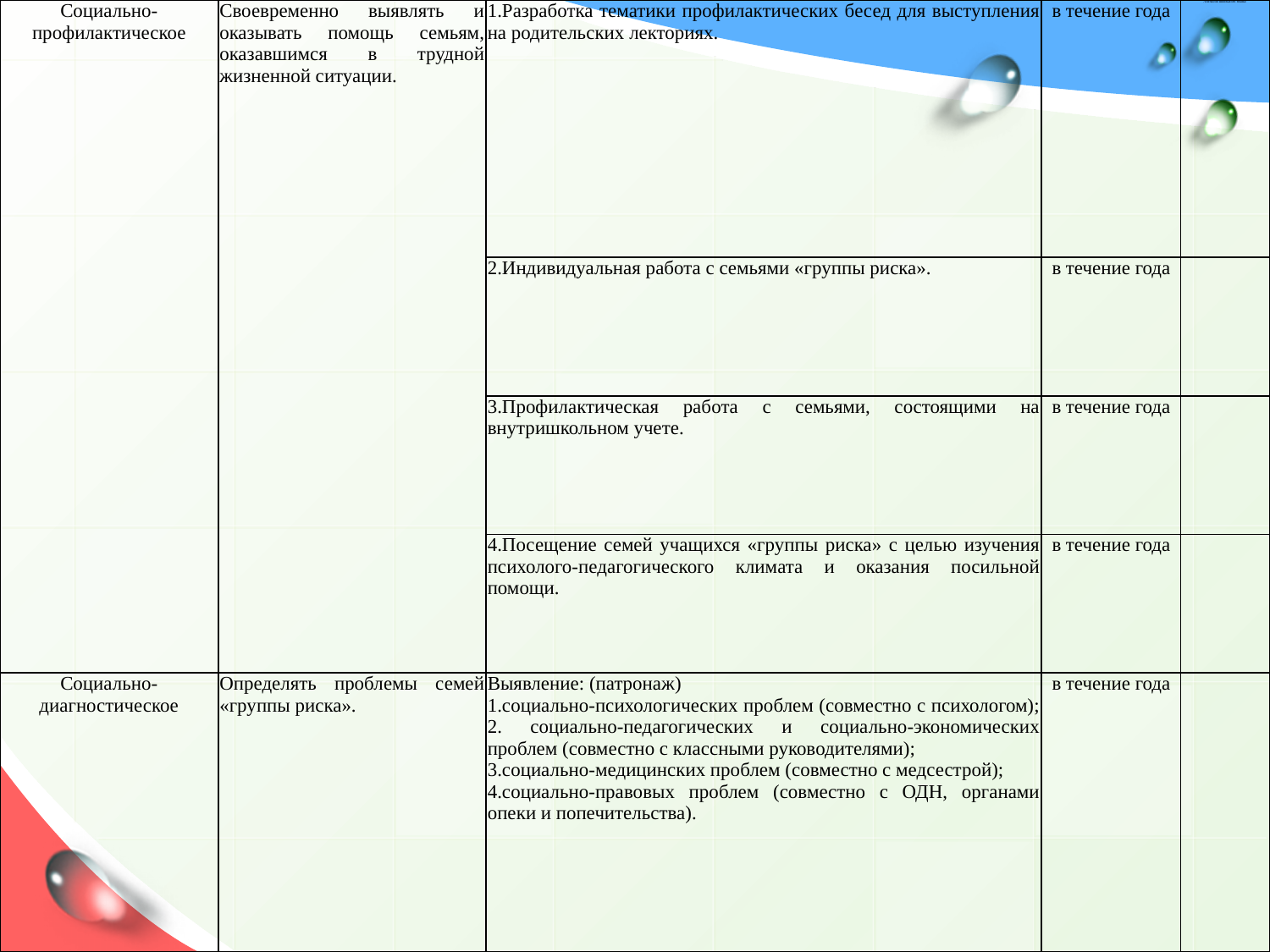

| Социально-профилактическое | Своевременно выявлять и оказывать помощь семьям, оказавшимся в трудной жизненной ситуации. | 1.Разработка тематики профилактических бесед для выступления на родительских лекториях. | в течение года | /согласно школьного плана/ |
| --- | --- | --- | --- | --- |
|  |  | 2.Индивидуальная работа с семьями «группы риска». | в течение года |  |
|  |  | 3.Профилактическая работа с семьями, состоящими на внутришкольном учете. | в течение года |  |
|  |  | 4.Посещение семей учащихся «группы риска» с целью изучения психолого-педагогического климата и оказания посильной помощи. | в течение года |  |
| Социально-диагностическое | Определять проблемы семей «группы риска». | Выявление: (патронаж) 1.социально-психологических проблем (совместно с психологом); 2. социально-педагогических и социально-экономических проблем (совместно с классными руководителями); 3.социально-медицинских проблем (совместно с медсестрой); 4.социально-правовых проблем (совместно с ОДН, органами опеки и попечительства). | в течение года |  |